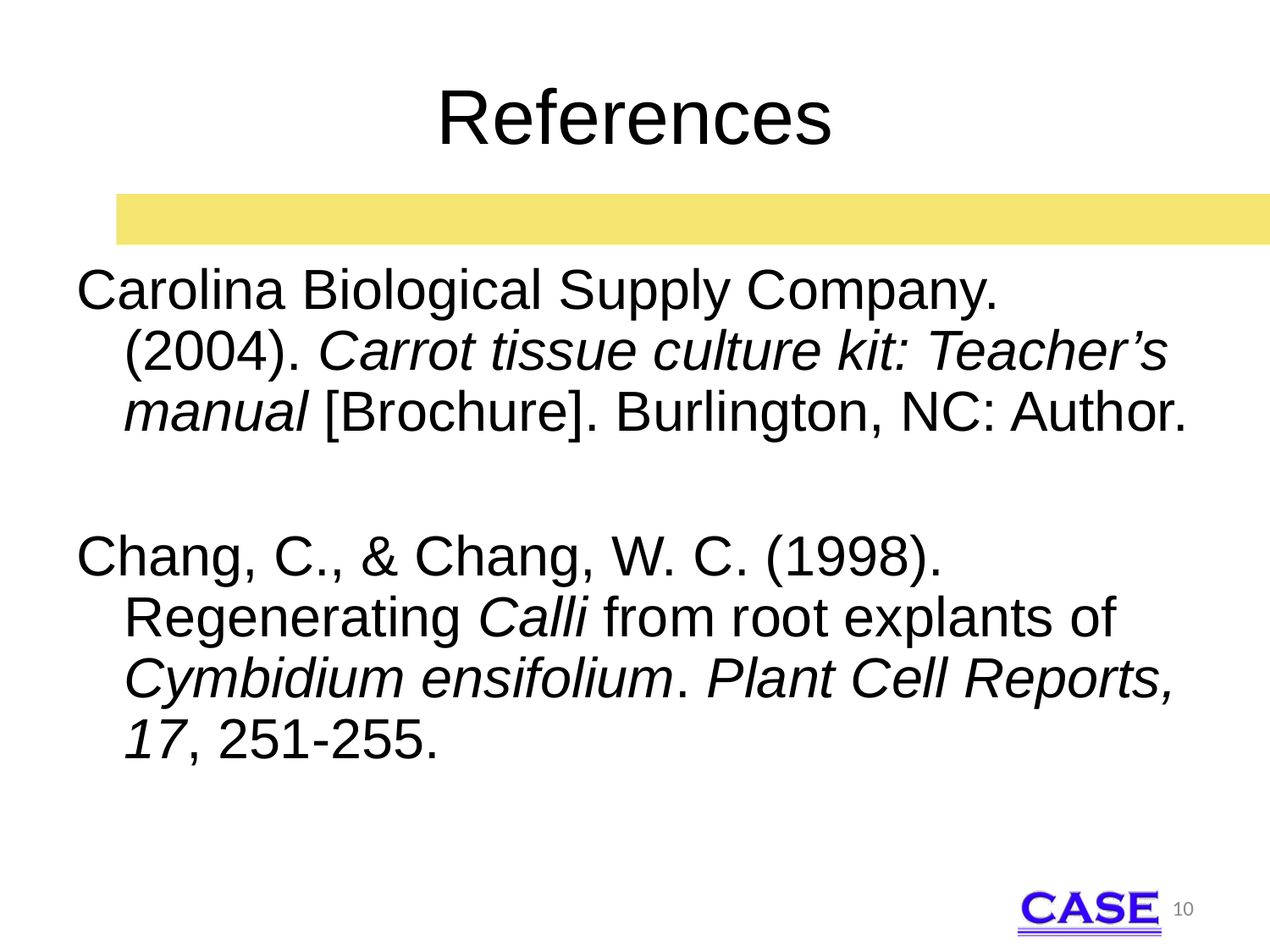

# References
Carolina Biological Supply Company. (2004). Carrot tissue culture kit: Teacher’s manual [Brochure]. Burlington, NC: Author.

Chang, C., & Chang, W. C. (1998). Regenerating Calli from root explants of Cymbidium ensifolium. Plant Cell Reports, 17, 251-255.
10